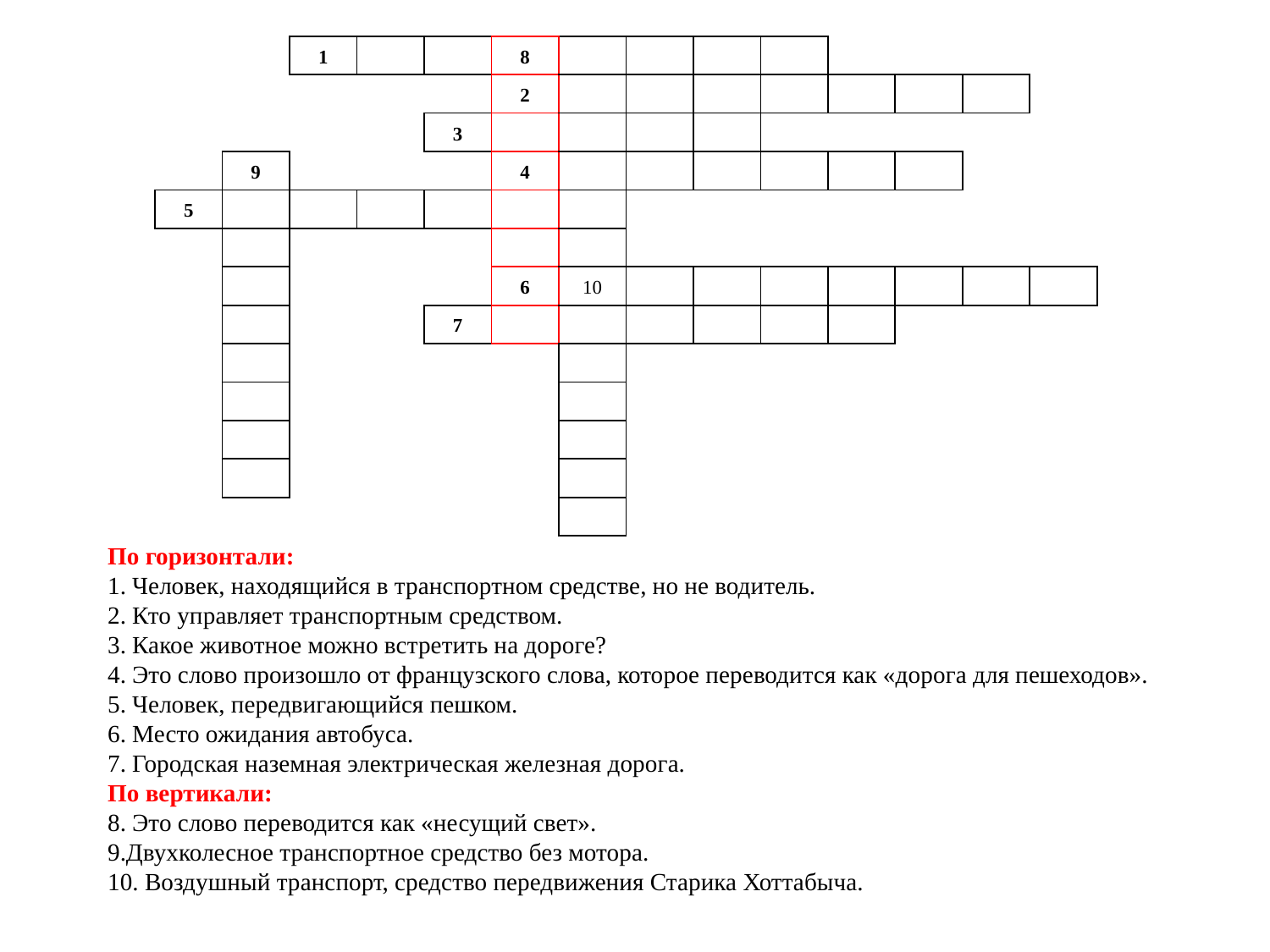

|  |  | 1 |  |  | 8 |  |  |  |  |  |  |  |  |  |
| --- | --- | --- | --- | --- | --- | --- | --- | --- | --- | --- | --- | --- | --- | --- |
|  |  |  |  |  | 2 |  |  |  |  |  |  |  |  |  |
|  |  |  |  | 3 |  |  |  |  |  |  |  |  |  |  |
|  | 9 |  |  |  | 4 |  |  |  |  |  |  |  |  |  |
| 5 |  |  |  |  |  |  |  |  |  |  |  |  |  |  |
|  |  |  |  |  |  |  |  |  |  |  |  |  |  |  |
|  |  |  |  |  | 6 | 10 |  |  |  |  |  |  |  |  |
|  |  |  |  | 7 |  |  |  |  |  |  |  |  |  |  |
|  |  |  |  |  |  |  |  |  |  |  |  |  |  |  |
|  |  |  |  |  |  |  |  |  |  |  |  |  |  |  |
|  |  |  |  |  |  |  |  |  |  |  |  |  |  |  |
|  |  |  |  |  |  |  |  |  |  |  |  |  |  |  |
|  |  |  |  |  |  |  |  |  |  |  |  |  |  |  |
По горизонтали:
1. Человек, находящийся в транспортном средстве, но не водитель.
2. Кто управляет транспортным средством.
3. Какое животное можно встретить на дороге?
4. Это слово произошло от французского слова, которое переводится как «дорога для пешеходов».
5. Человек, передвигающийся пешком.
6. Место ожидания автобуса.
7. Городская наземная электрическая железная дорога.
По вертикали:
8. Это слово переводится как «несущий свет».
9.Двухколесное транспортное средство без мотора.
10. Воздушный транспорт, средство передвижения Старика Хоттабыча.